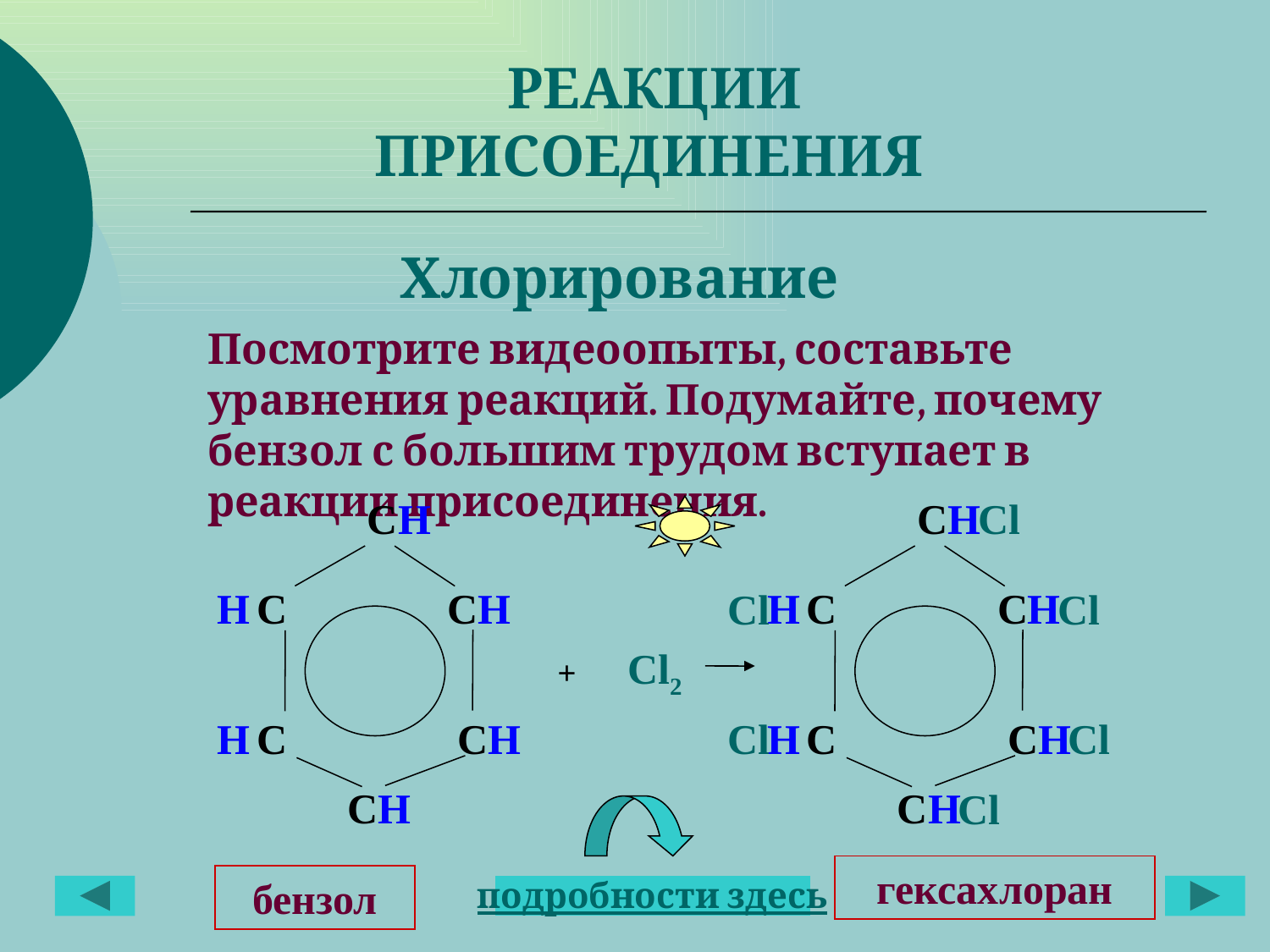

РЕАКЦИИ ПРИСОЕДИНЕНИЯ
Хлорирование
Посмотрите видеоопыты, составьте уравнения реакций. Подумайте, почему бензол с большим трудом вступает в реакции присоединения.
СH

H С
СH

H С
СH

СH
СH
 Сl

H С
СH
Сl
 Сl

Сl2
+

Сl
H С
СH
 Сl

СH
 Сl

гексахлоран
бензол

подробности здесь